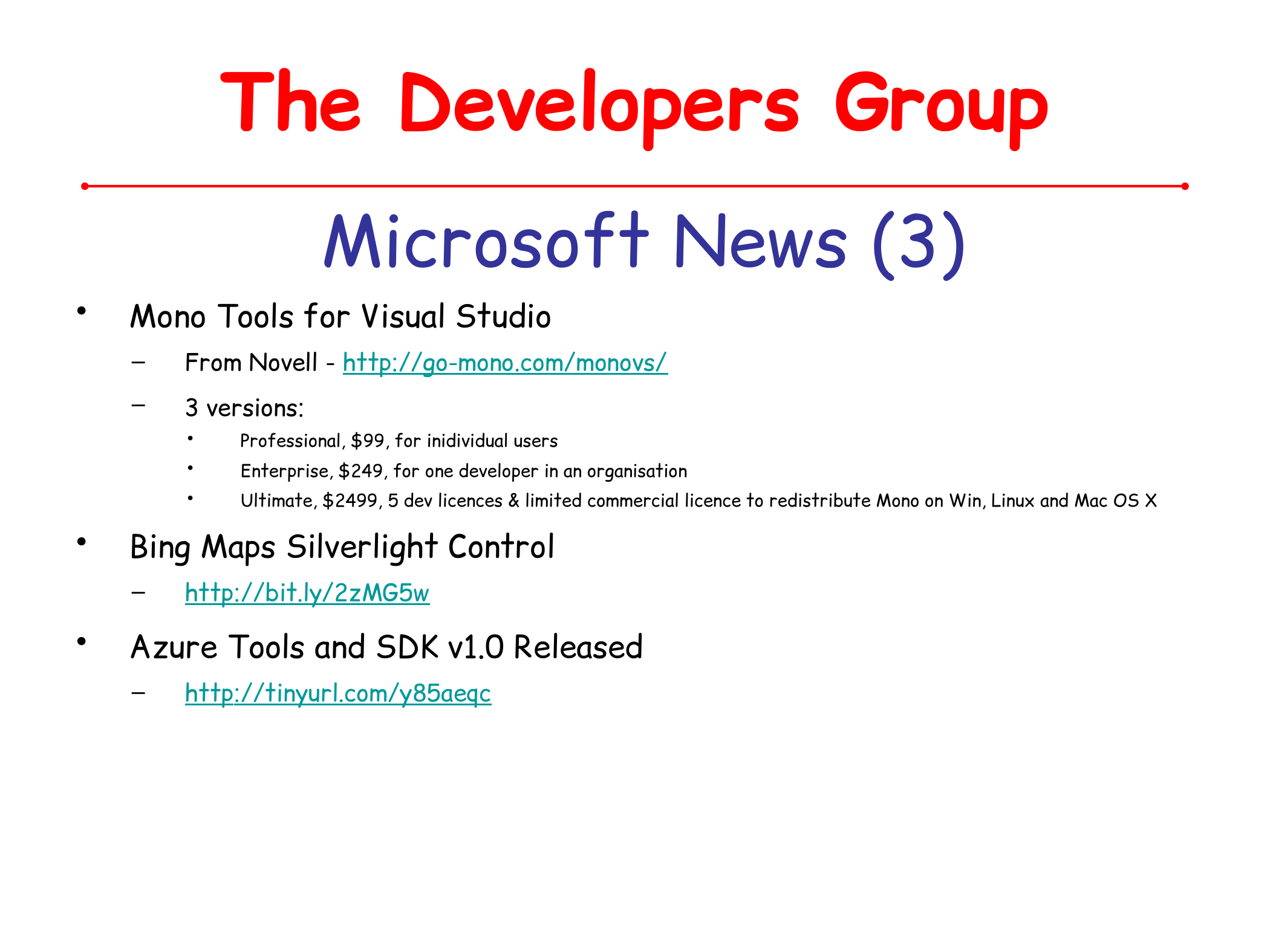

# The Developers Group

Microsoft News (3)
Mono Tools for Visual Studio
From Novell - http://go-mono.com/monovs/
3 versions:
Professional, $99, for inidividual users
Enterprise, $249, for one developer in an organisation
Ultimate, $2499, 5 dev licences & limited commercial licence to redistribute Mono on Win, Linux and Mac OS X
Bing Maps Silverlight Control
http://bit.ly/2zMG5w
Azure Tools and SDK v1.0 Released
http://tinyurl.com/y85aeqc